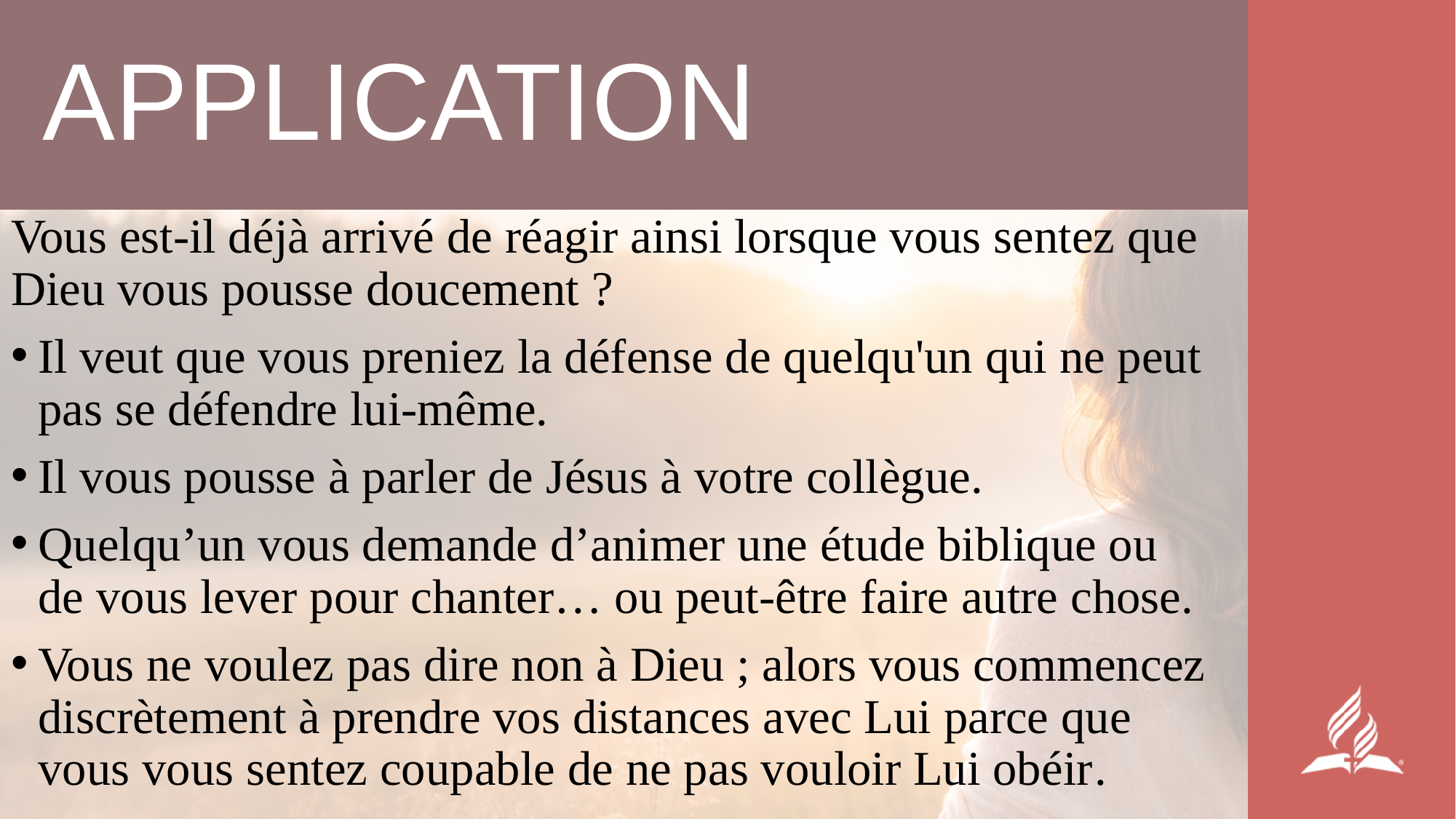

# APPLICATION
Vous est-il déjà arrivé de réagir ainsi lorsque vous sentez que Dieu vous pousse doucement ?
Il veut que vous preniez la défense de quelqu'un qui ne peut pas se défendre lui-même.
Il vous pousse à parler de Jésus à votre collègue.
Quelqu’un vous demande d’animer une étude biblique ou de vous lever pour chanter… ou peut-être faire autre chose.
Vous ne voulez pas dire non à Dieu ; alors vous commencez discrètement à prendre vos distances avec Lui parce que vous vous sentez coupable de ne pas vouloir Lui obéir.